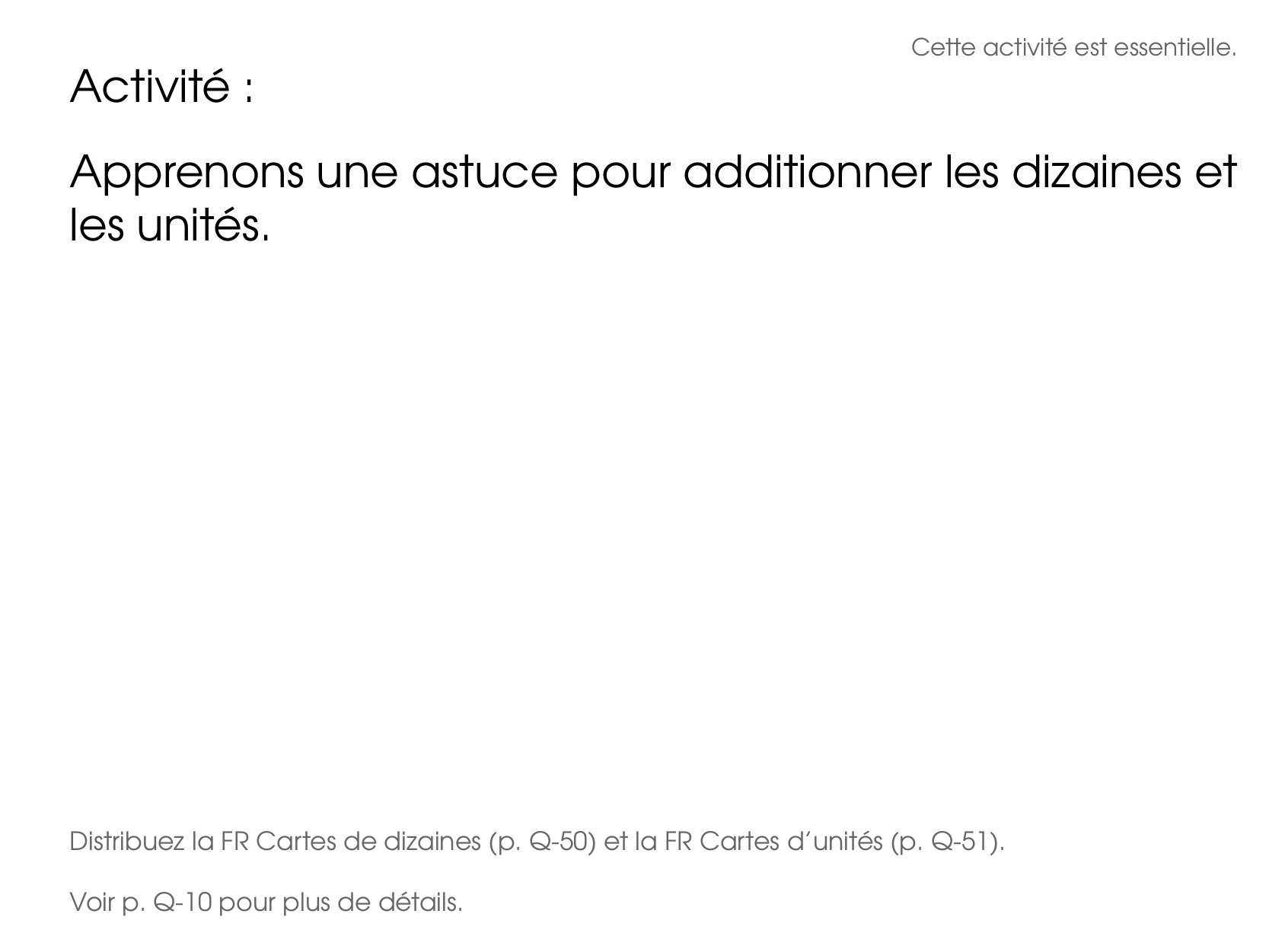

Cette activité est essentielle.
Activité :
Apprenons une astuce pour additionner les dizaines et les unités.
Distribuez la FR Cartes de dizaines (p. Q-50) et la FR Cartes d’unités (p. Q-51).
Voir p. Q-10 pour plus de détails.